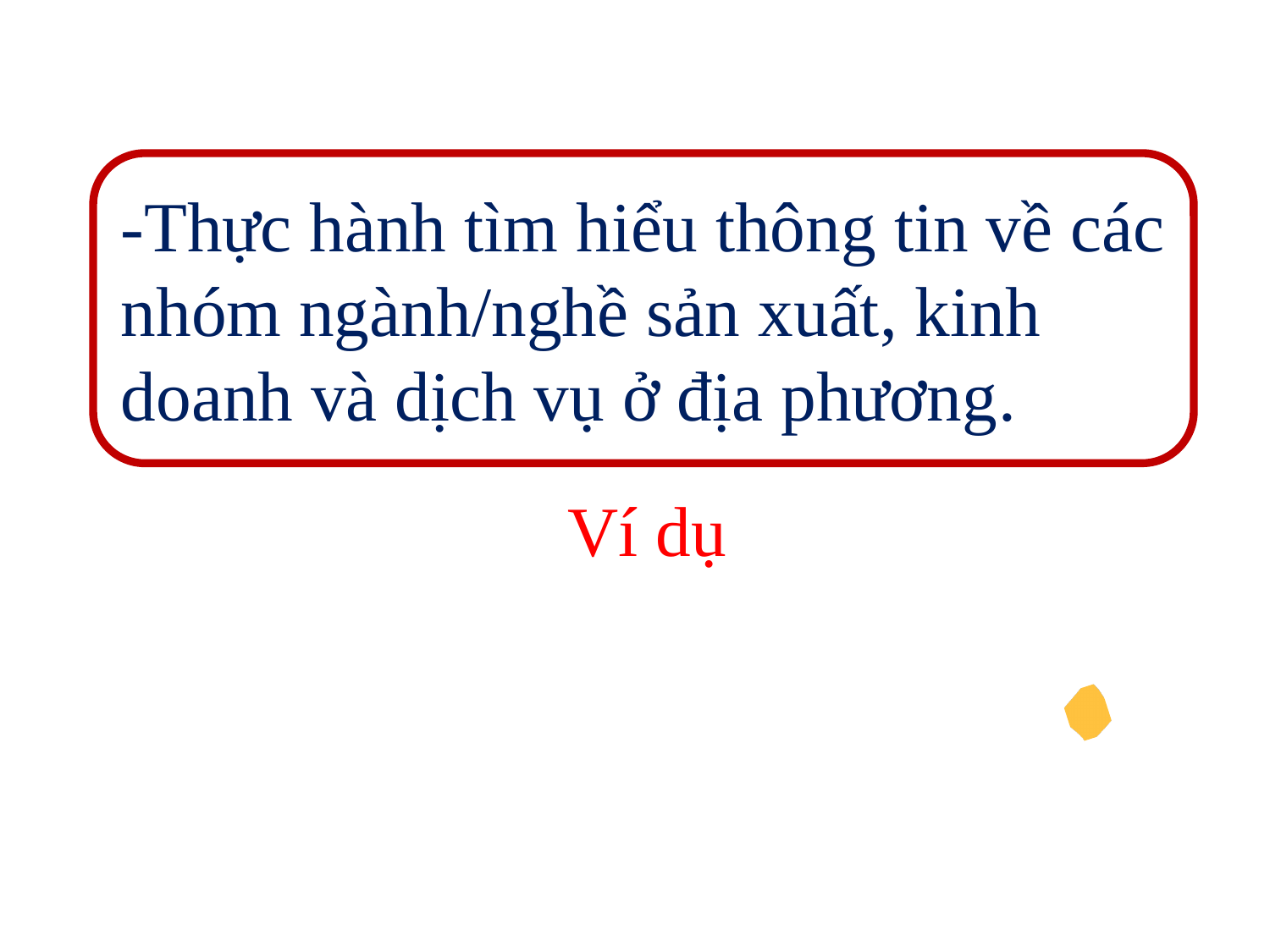

-Thực hành tìm hiểu thông tin về các nhóm ngành/nghề sản xuất, kinh doanh và dịch vụ ở địa phương.
Ví dụ